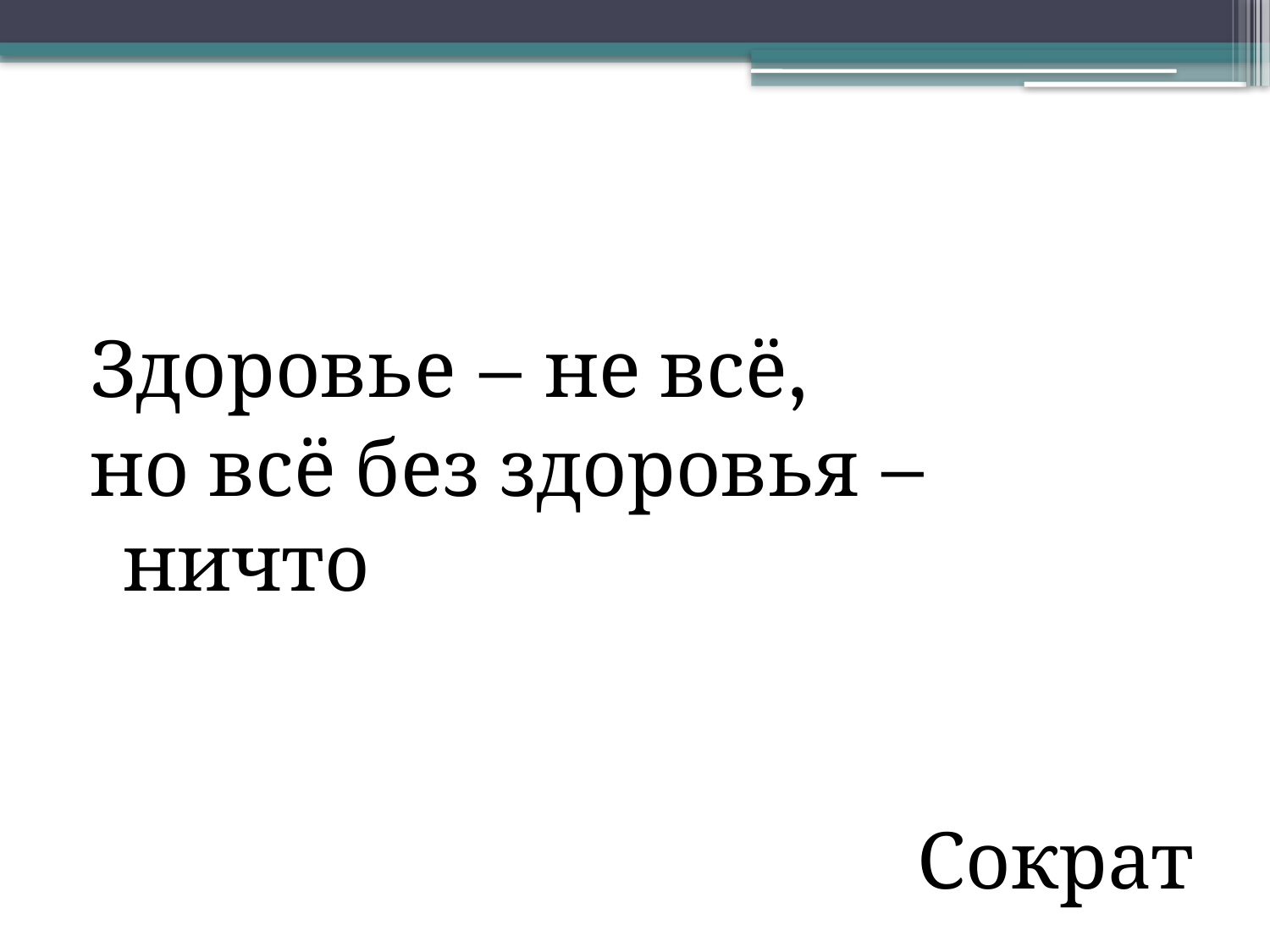

#
Здоровье – не всё,
но всё без здоровья – ничто

Сократ